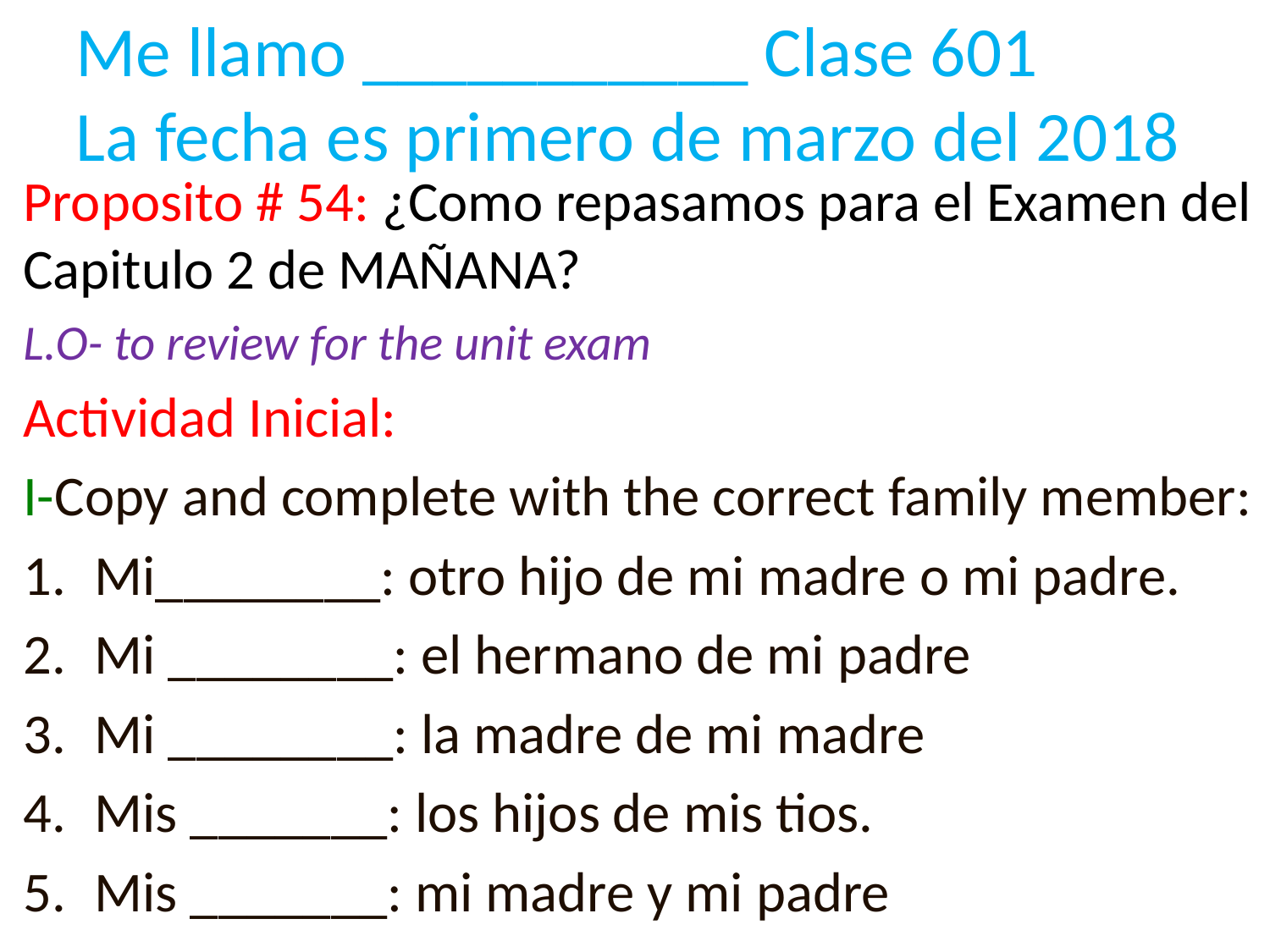

Me llamo ___________ Clase 601
La fecha es primero de marzo del 2018
Proposito # 54: ¿Como repasamos para el Examen del Capitulo 2 de MAÑANA?
L.O- to review for the unit exam
Actividad Inicial:
I-Copy and complete with the correct family member:
Mi________: otro hijo de mi madre o mi padre.
Mi ________: el hermano de mi padre
Mi ________: la madre de mi madre
Mis _______: los hijos de mis tios.
Mis _______: mi madre y mi padre